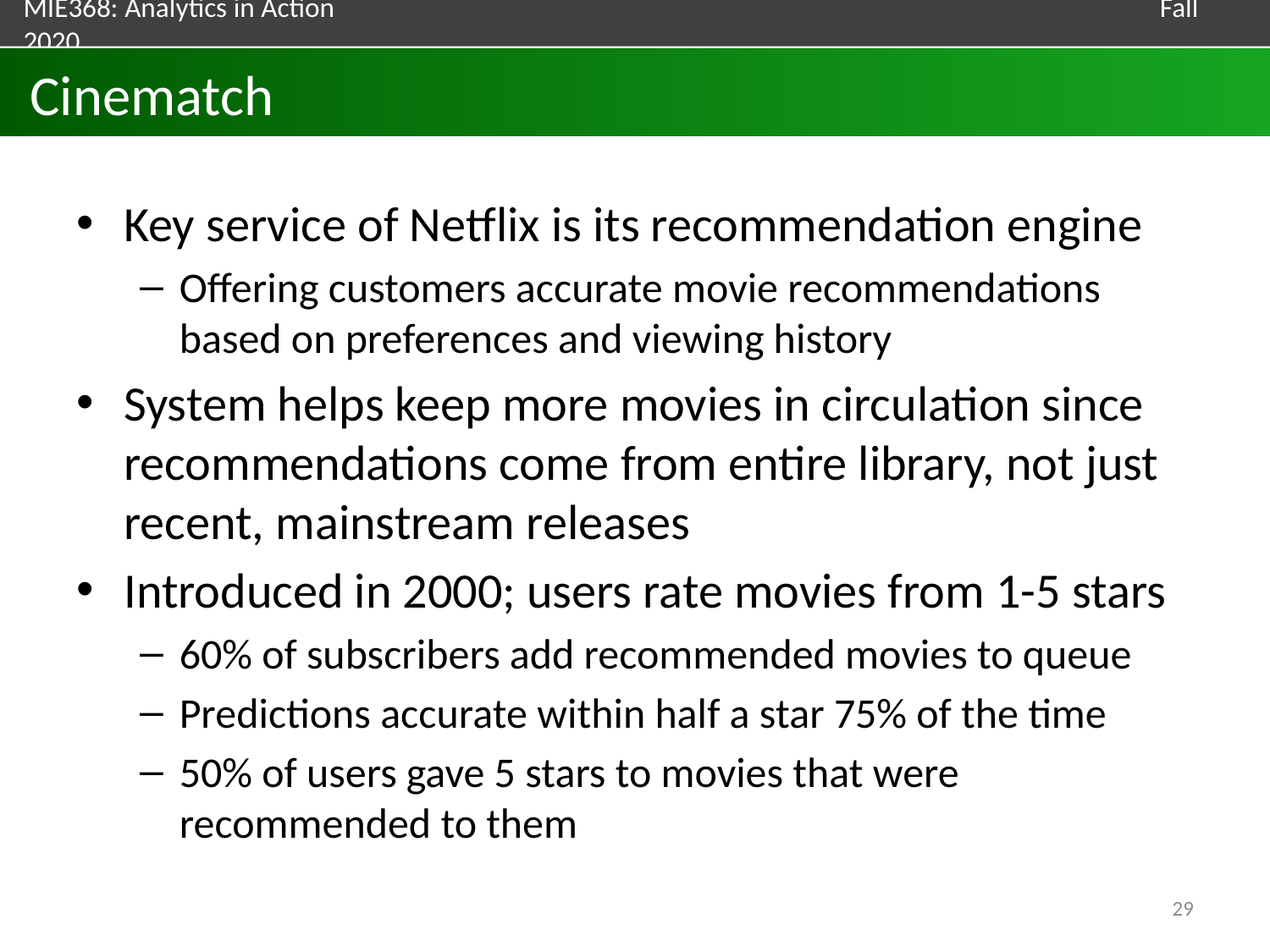

# Cinematch
Key service of Netflix is its recommendation engine
Offering customers accurate movie recommendations based on preferences and viewing history
System helps keep more movies in circulation since recommendations come from entire library, not just recent, mainstream releases
Introduced in 2000; users rate movies from 1-5 stars
60% of subscribers add recommended movies to queue
Predictions accurate within half a star 75% of the time
50% of users gave 5 stars to movies that were recommended to them
29